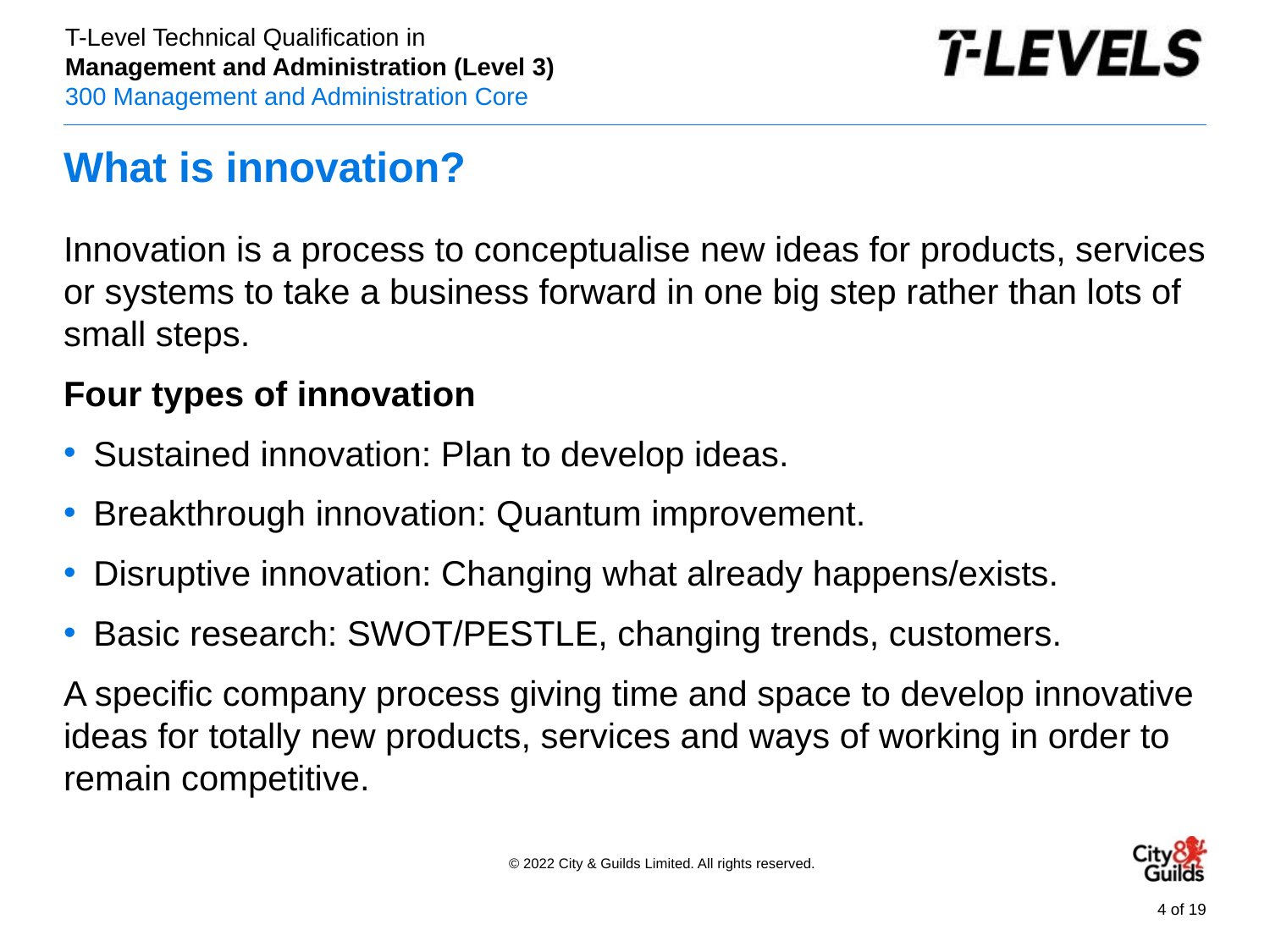

# What is innovation?
Innovation is a process to conceptualise new ideas for products, services or systems to take a business forward in one big step rather than lots of small steps.
Four types of innovation
Sustained innovation: Plan to develop ideas.
Breakthrough innovation: Quantum improvement.
Disruptive innovation: Changing what already happens/exists.
Basic research: SWOT/PESTLE, changing trends, customers.
A specific company process giving time and space to develop innovative ideas for totally new products, services and ways of working in order to remain competitive.